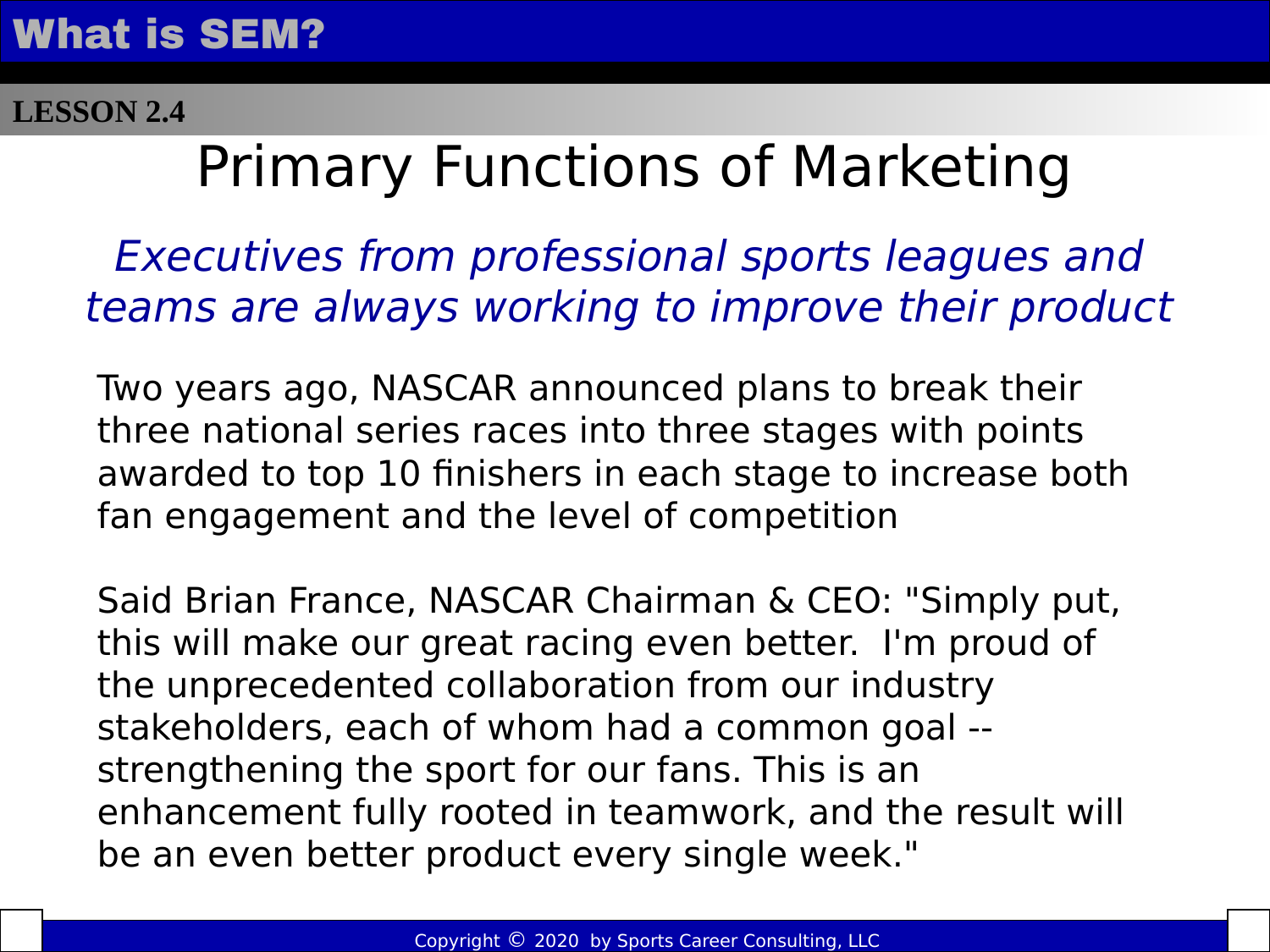

What is SEM?
LESSON 2.4

Primary Functions of Marketing
Executives from professional sports leagues and teams are always working to improve their product
Two years ago, NASCAR announced plans to break their three national series races into three stages with points awarded to top 10 finishers in each stage to increase both fan engagement and the level of competition

Said Brian France, NASCAR Chairman & CEO: "Simply put, this will make our great racing even better.  I'm proud of the unprecedented collaboration from our industry stakeholders, each of whom had a common goal -- strengthening the sport for our fans. This is an enhancement fully rooted in teamwork, and the result will be an even better product every single week."
Copyright © 2020  by Sports Career Consulting, LLC